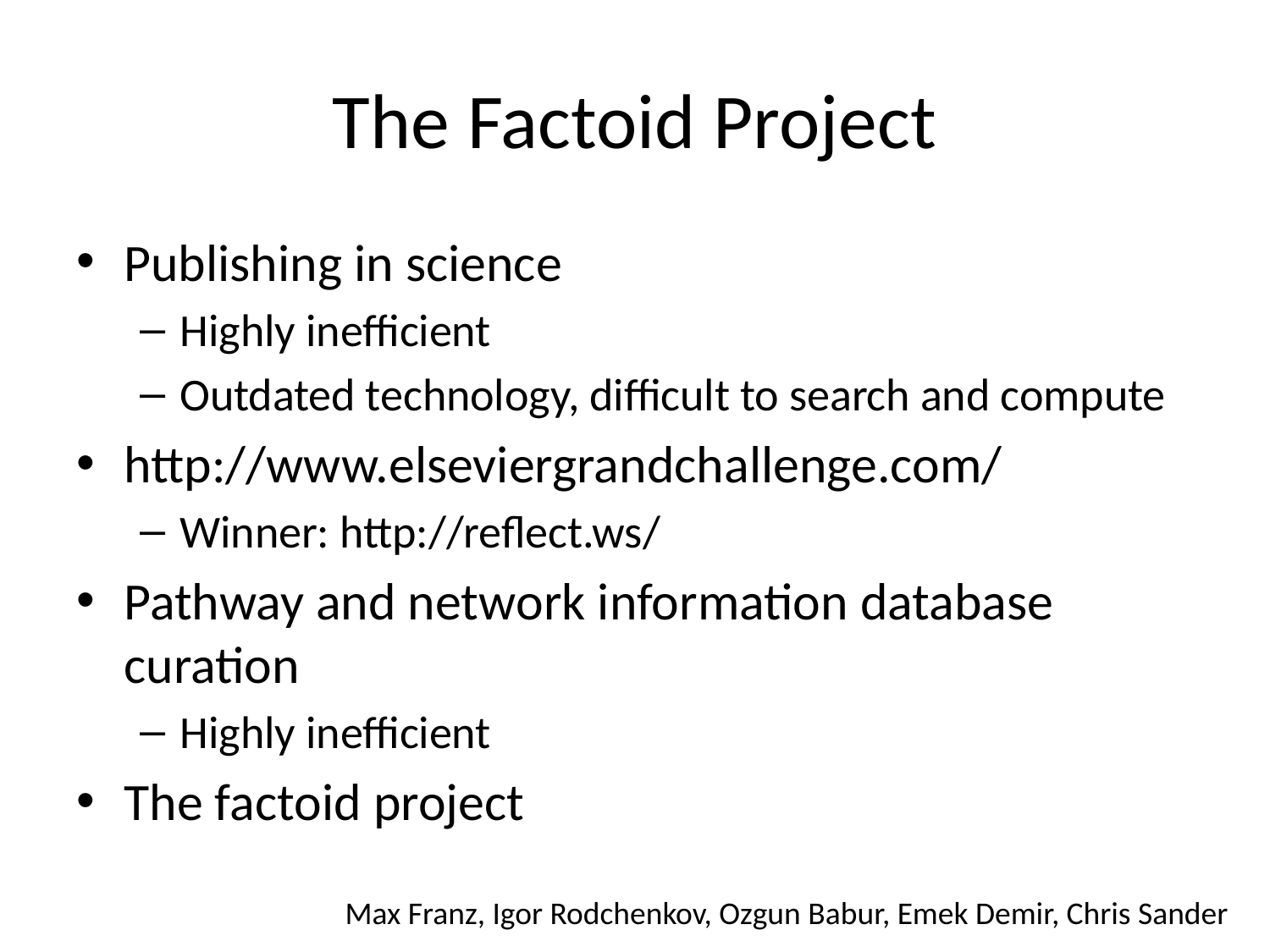

# The Factoid Project
Publishing in science
Highly inefficient
Outdated technology, difficult to search and compute
http://www.elseviergrandchallenge.com/
Winner: http://reflect.ws/
Pathway and network information database curation
Highly inefficient
The factoid project
Max Franz, Igor Rodchenkov, Ozgun Babur, Emek Demir, Chris Sander